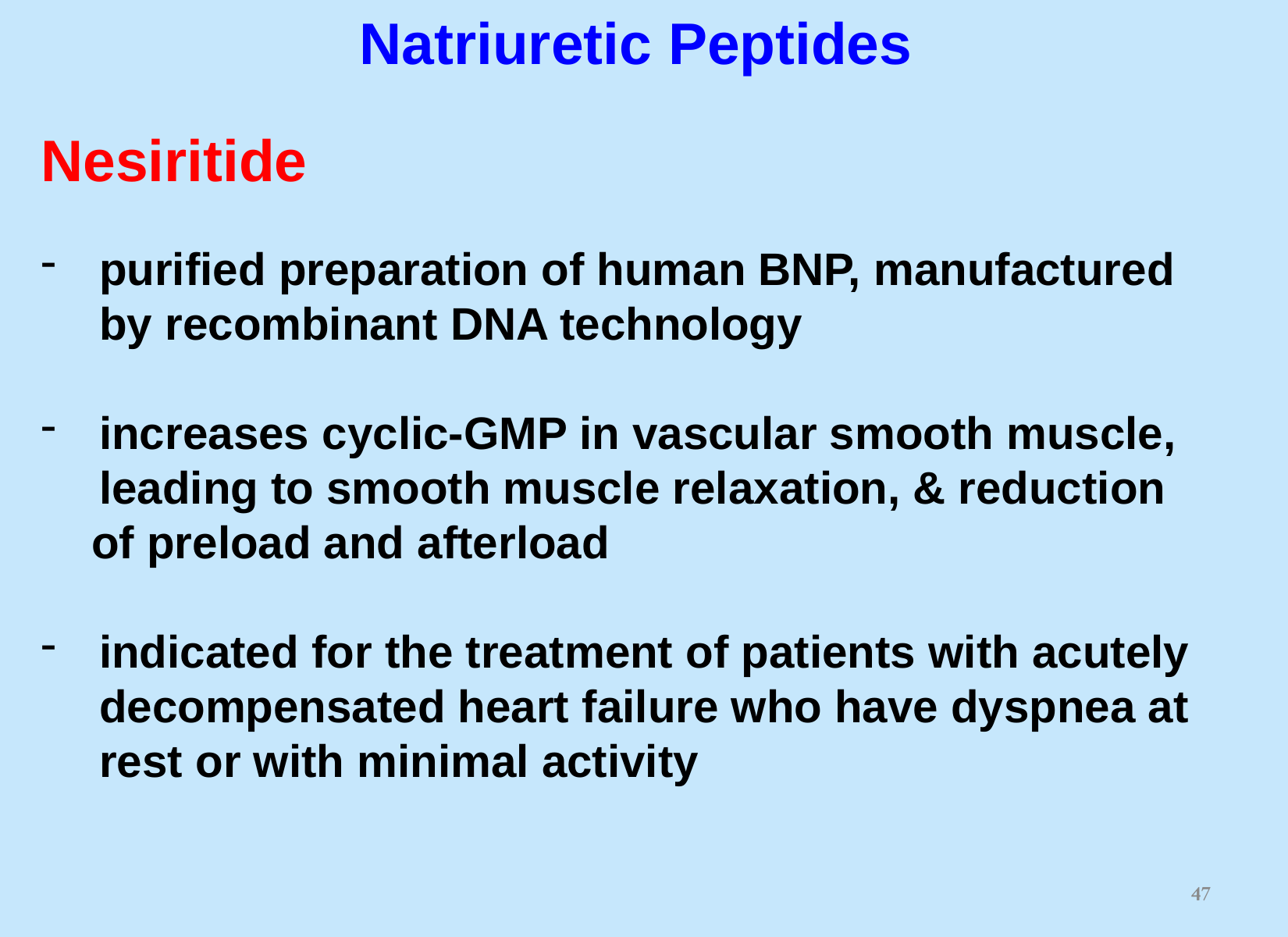

# Natriuretic Peptides
Nesiritide

purified preparation of human BNP, manufactured    by recombinant DNA technology

increases cyclic-GMP in vascular smooth muscle, leading to smooth muscle relaxation, & reduction
    of preload and afterload

indicated for the treatment of patients with acutely decompensated heart failure who have dyspnea at rest or with minimal activity

47